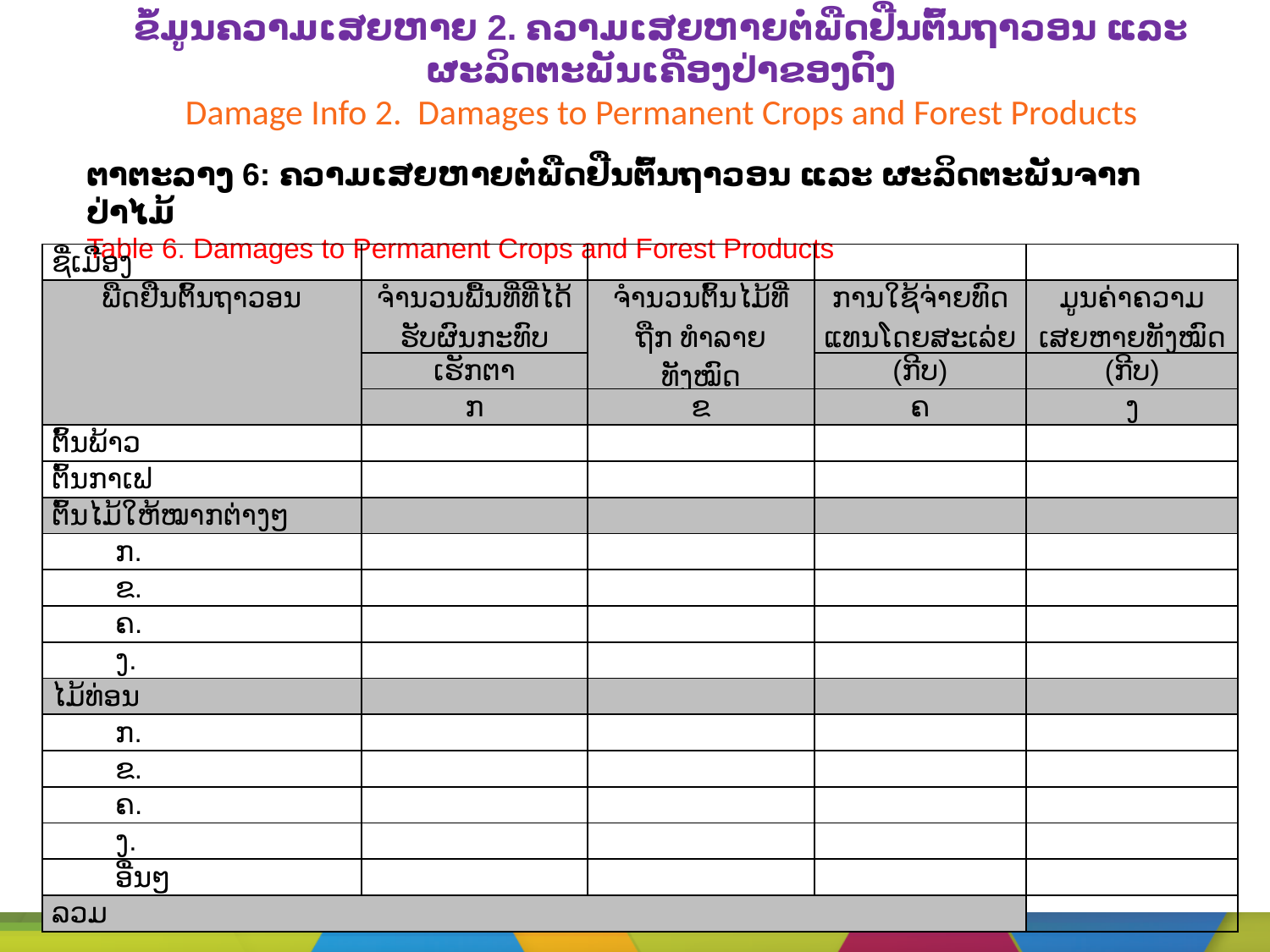

# ຂໍ້ມູນຄວາມເສຍຫາຍ 2. ຄວາມເສຍຫາຍຕໍ່ພືດຢືນຕົ້ນຖາວອນ ແລະ ຜະລິດຕະພັນເຄື່ອງປ່າຂອງດົງ Damage Info 2.  Damages to Permanent Crops and Forest Products
ຕາຕະລາງ 6: ຄວາມເສຍຫາຍຕໍ່ພືດຢືນຕົ້ນຖາວອນ ແລະ ຜະລິດຕະພັນຈາກປ່າໄມ້
Table 6. Damages to Permanent Crops and Forest Products
| ຊື່ເມືອງ |  |  |  |  |
| --- | --- | --- | --- | --- |
| ພືດຢືນຕົ້ນຖາວອນ | ຈຳນວນພື້ນທີ່ທີ່ໄດ້ ຮັບຜົນກະທົບ | ຈຳນວນຕົ້ນໄມ້ທີ່ຖືກ ທຳລາຍທັງໝົດ | ການໃຊ້ຈ່າຍທົດ ແທນໂດຍສະເລ່ຍ | ມູນຄ່າຄວາມ ເສຍຫາຍທັງໝົດ |
|  | ເຮັກຕາ |  | (ກີບ) | (ກີບ) |
|  | ກ | ຂ | ຄ | ງ |
| ຕົ້ນພ້າວ |  |  |  |  |
| ຕົ້ນກາເຟ |  |  |  |  |
| ຕົ້ນໄມ້ໃຫ້ໝາກຕ່າງໆ |  |  |  |  |
| ກ. |  |  |  |  |
| ຂ. |  |  |  |  |
| ຄ. |  |  |  |  |
| ງ. |  |  |  |  |
| ໄມ້ທ່ອນ |  |  |  |  |
| ກ. |  |  |  |  |
| ຂ. |  |  |  |  |
| ຄ. |  |  |  |  |
| ງ. |  |  |  |  |
| ອື່ນໆ |  |  |  |  |
| ລວມ |  |  |  |  |